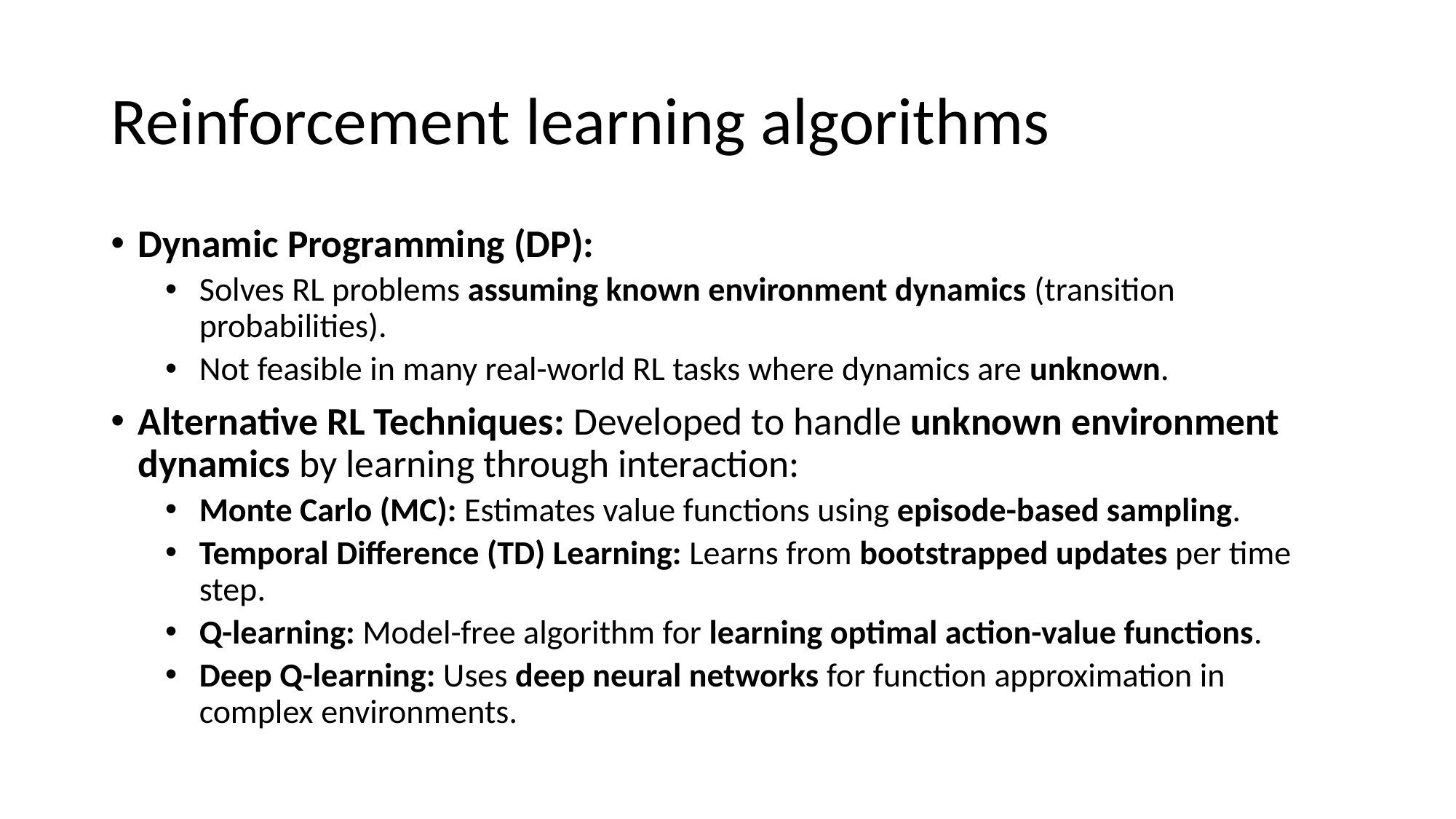

# Reinforcement learning algorithms
Dynamic Programming (DP):
Solves RL problems assuming known environment dynamics (transition probabilities).
Not feasible in many real-world RL tasks where dynamics are unknown.
Alternative RL Techniques: Developed to handle unknown environment dynamics by learning through interaction:
Monte Carlo (MC): Estimates value functions using episode-based sampling.
Temporal Difference (TD) Learning: Learns from bootstrapped updates per time step.
Q-learning: Model-free algorithm for learning optimal action-value functions.
Deep Q-learning: Uses deep neural networks for function approximation in complex environments.